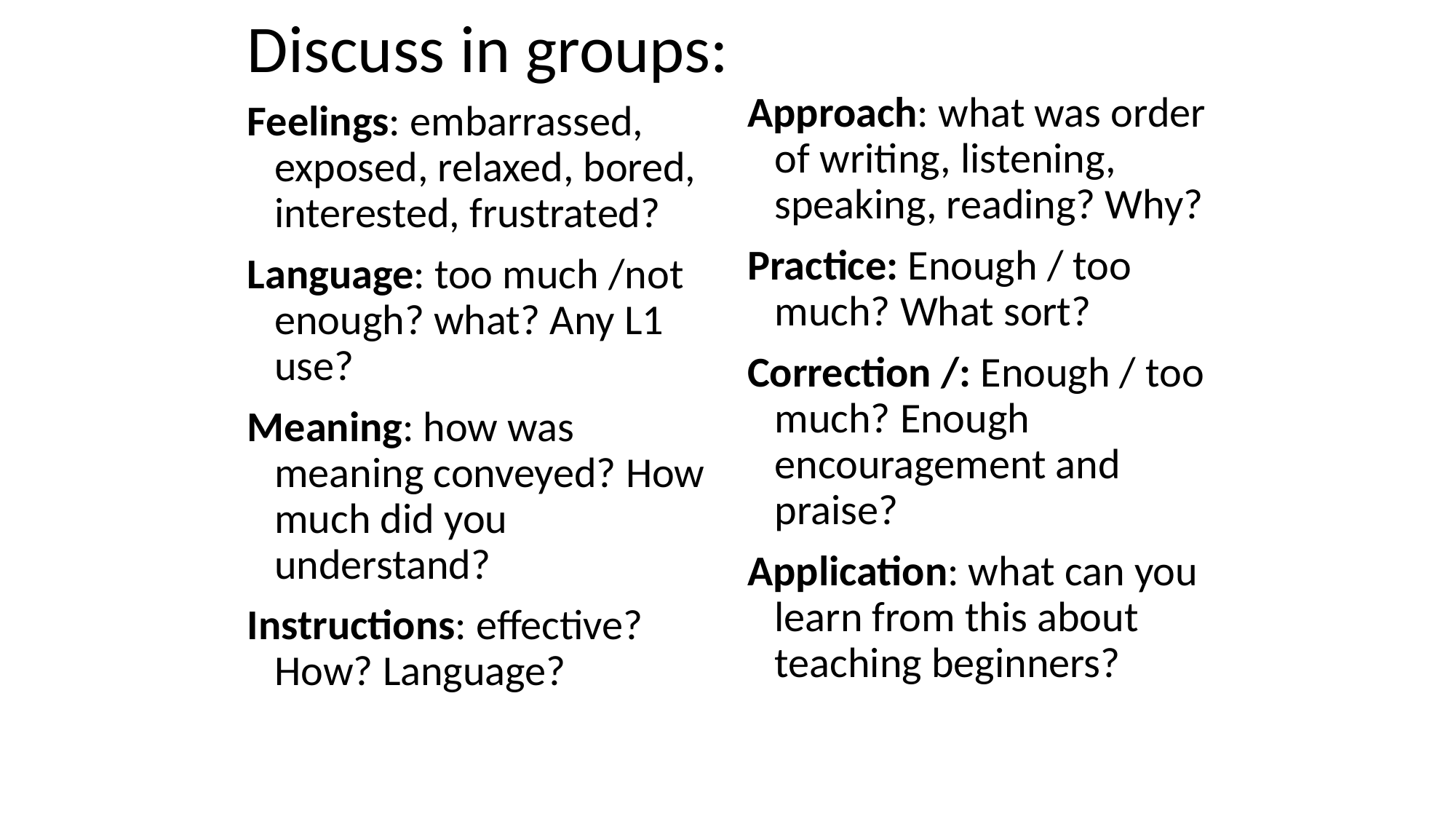

# Discuss in groups:
Approach: what was order of writing, listening, speaking, reading? Why?
Practice: Enough / too much? What sort?
Correction /: Enough / too much? Enough encouragement and praise?
Application: what can you learn from this about teaching beginners?
Feelings: embarrassed, exposed, relaxed, bored, interested, frustrated?
Language: too much /not enough? what? Any L1 use?
Meaning: how was meaning conveyed? How much did you understand?
Instructions: effective? How? Language?